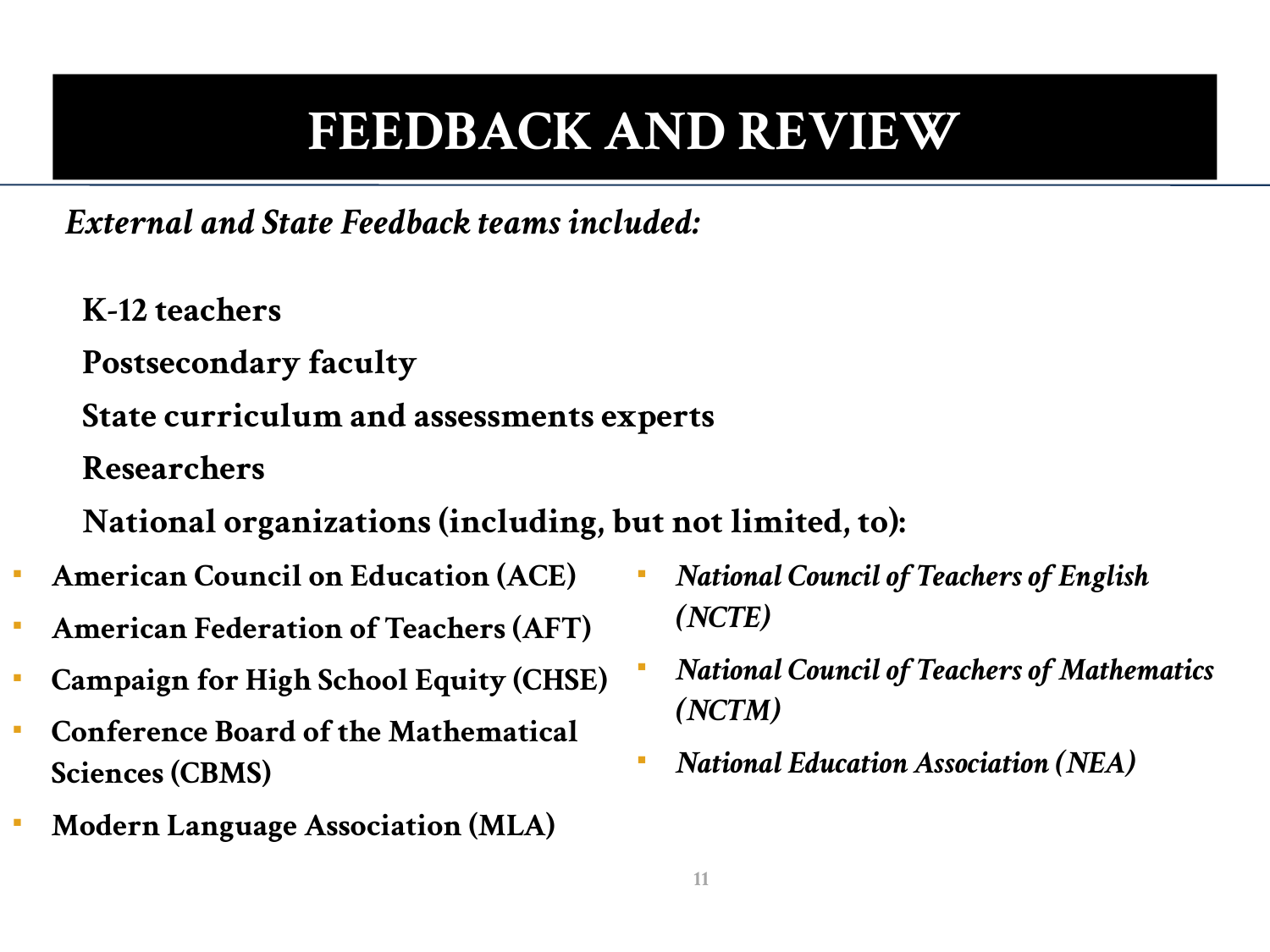

# Feedback and Review
External and State Feedback teams included:

K-12 teachers
Postsecondary faculty
State curriculum and assessments experts
Researchers
National organizations (including, but not limited, to):

| American Council on Education (ACE) American Federation of Teachers (AFT) Campaign for High School Equity (CHSE) Conference Board of the Mathematical Sciences (CBMS) Modern Language Association (MLA) | National Council of Teachers of English (NCTE) National Council of Teachers of Mathematics (NCTM) National Education Association (NEA) |
| --- | --- |
11